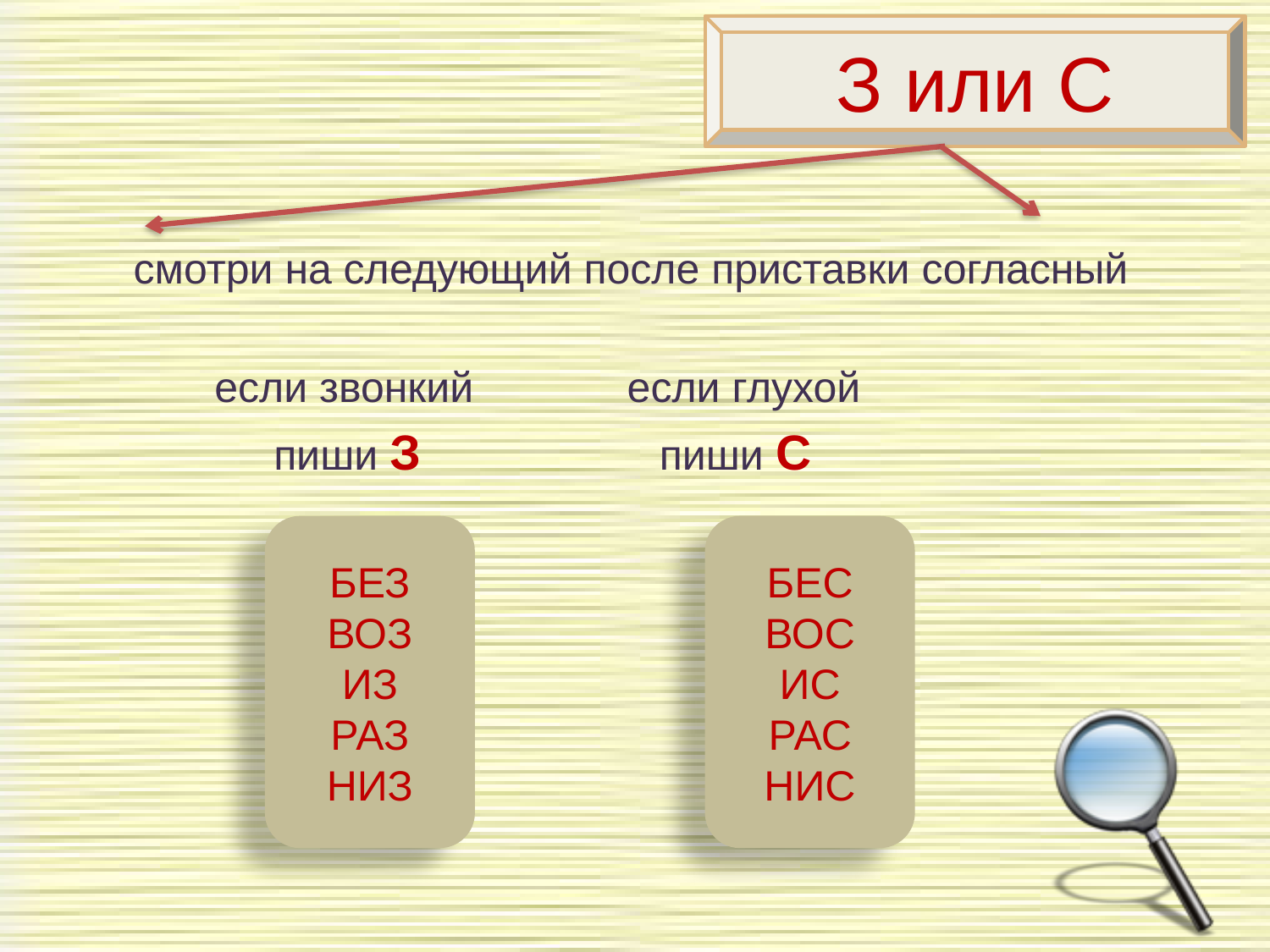

З или С

смотри на следующий после приставки согласный

            если звонкий             если глухой
                 пиши З                    пиши С

БЕЗ
ВОЗ
ИЗ
РАЗ
НИЗ
БЕС
ВОС
ИС
РАС
НИС